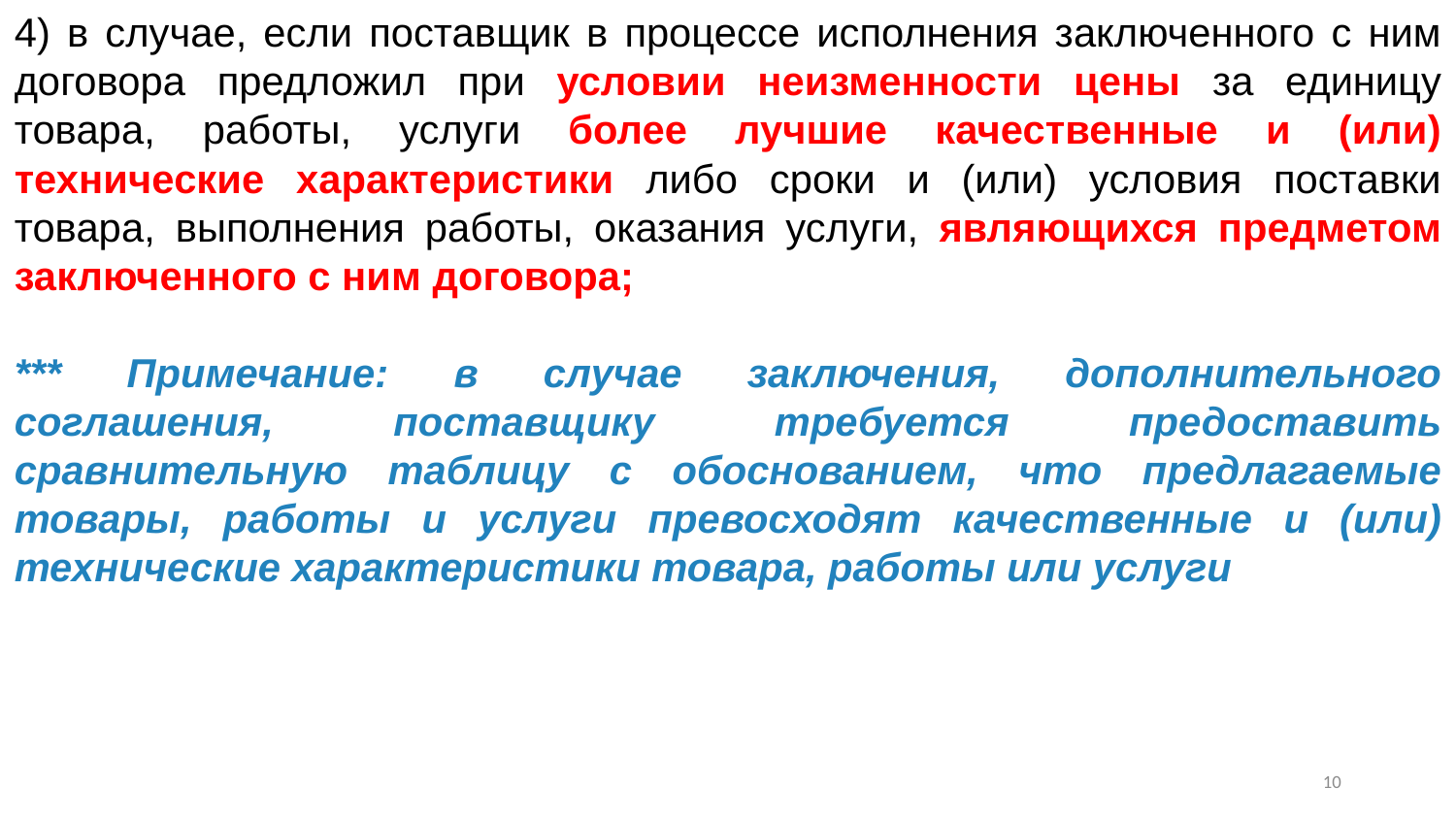

4) в случае, если поставщик в процессе исполнения заключенного с ним договора предложил при условии неизменности цены за единицу товара, работы, услуги более лучшие качественные и (или) технические характеристики либо сроки и (или) условия поставки товара, выполнения работы, оказания услуги, являющихся предметом заключенного с ним договора;

*** Примечание: в случае заключения, дополнительного соглашения, поставщику требуется предоставить сравнительную таблицу с обоснованием, что предлагаемые товары, работы и услуги превосходят качественные и (или) технические характеристики товара, работы или услуги
10